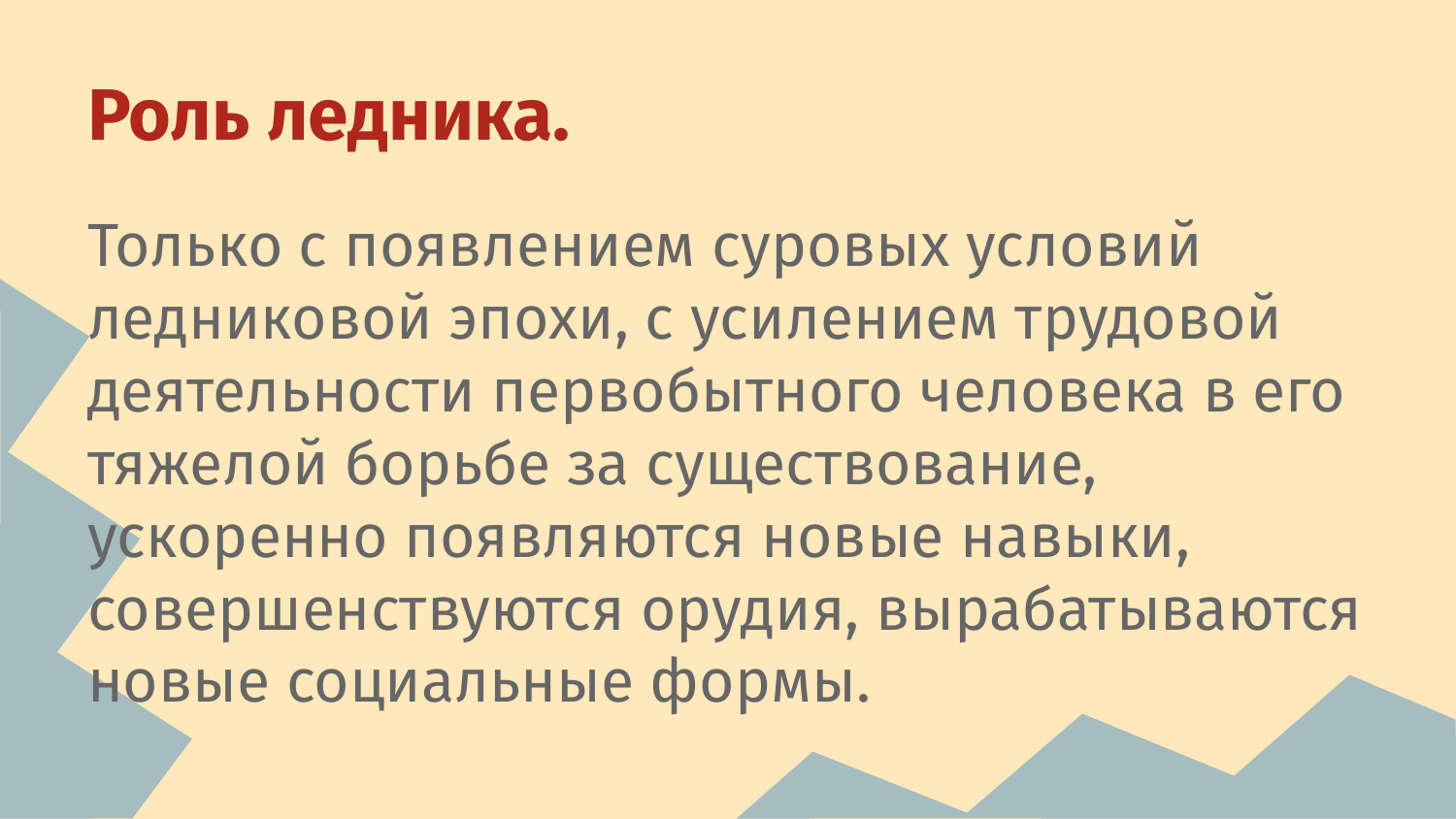

# Роль ледника.
Только с появлением суровых условий ледниковой эпохи, с усилением трудовой деятельности первобытного человека в его тяжелой борьбе за существование, ускоренно появляются новые навыки, совершенствуются орудия, вырабатываются новые социальные формы.